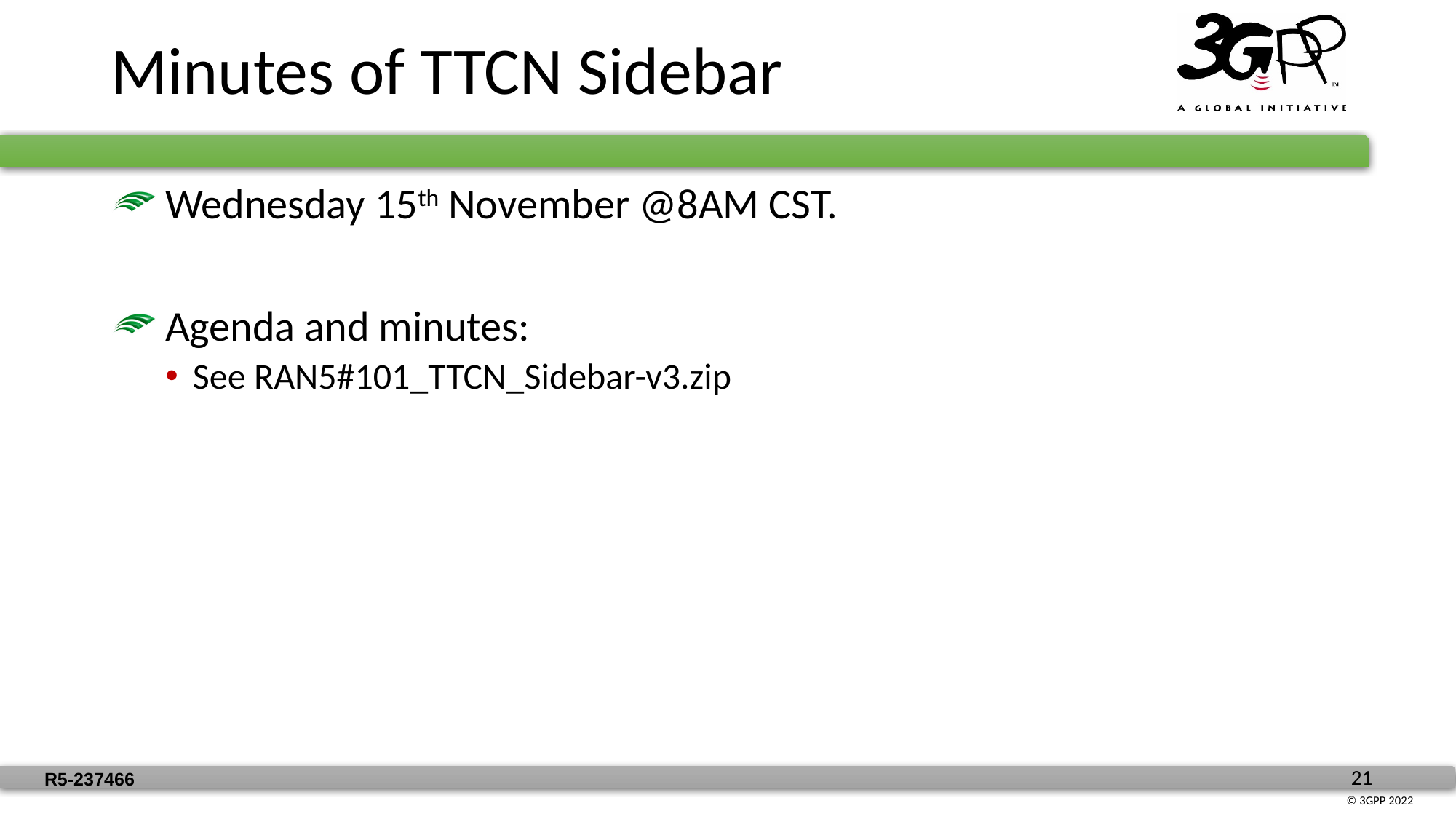

# Minutes of TTCN Sidebar
 Wednesday 15th November @8AM CST.

 Agenda and minutes:
See RAN5#101_TTCN_Sidebar-v3.zip